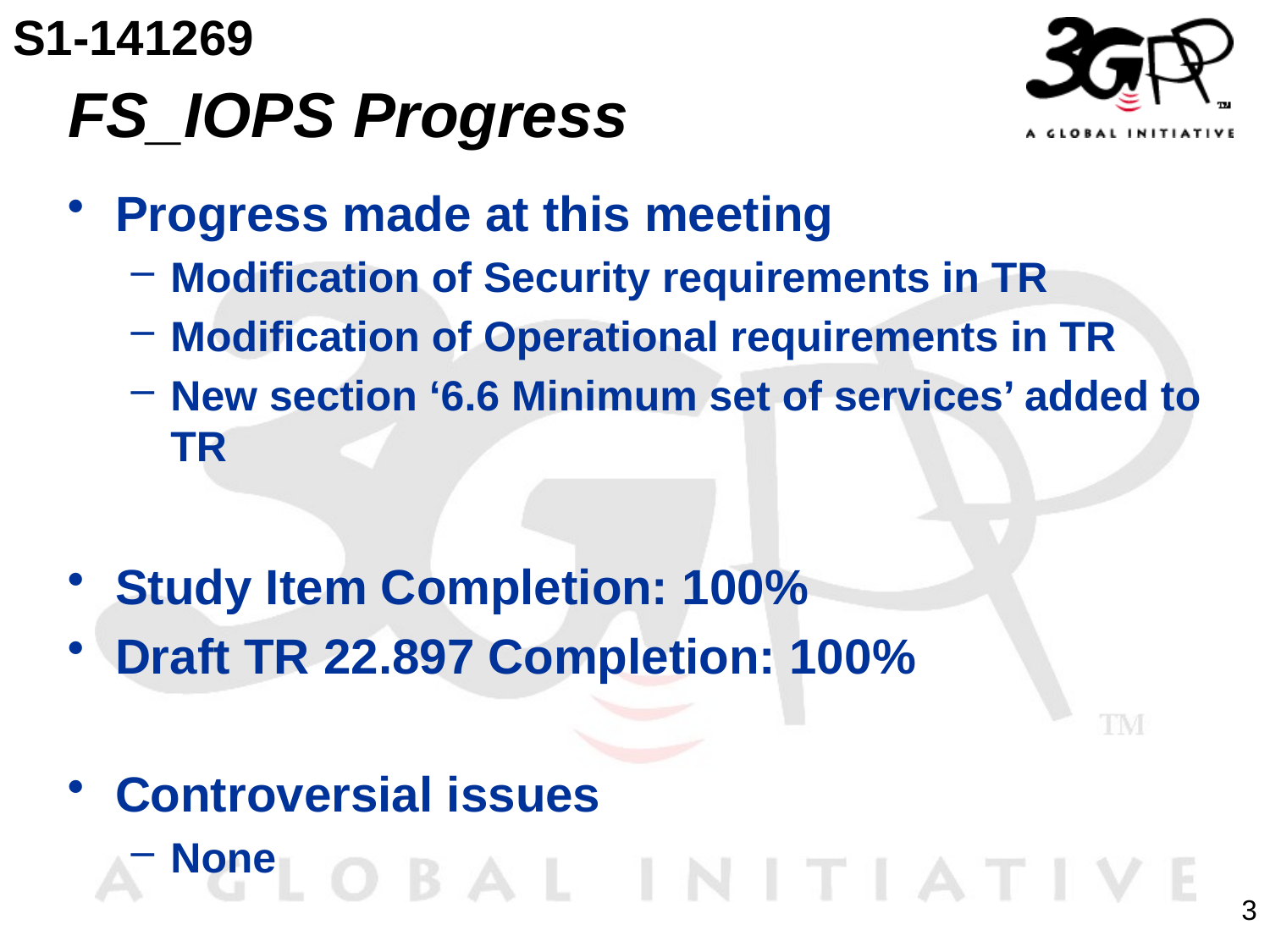

S1-141269
# FS_IOPS Progress
Progress made at this meeting
Modification of Security requirements in TR
Modification of Operational requirements in TR
New section ‘6.6 Minimum set of services’ added to TR

Study Item Completion: 100%
Draft TR 22.897 Completion: 100%

Controversial issues
None

3